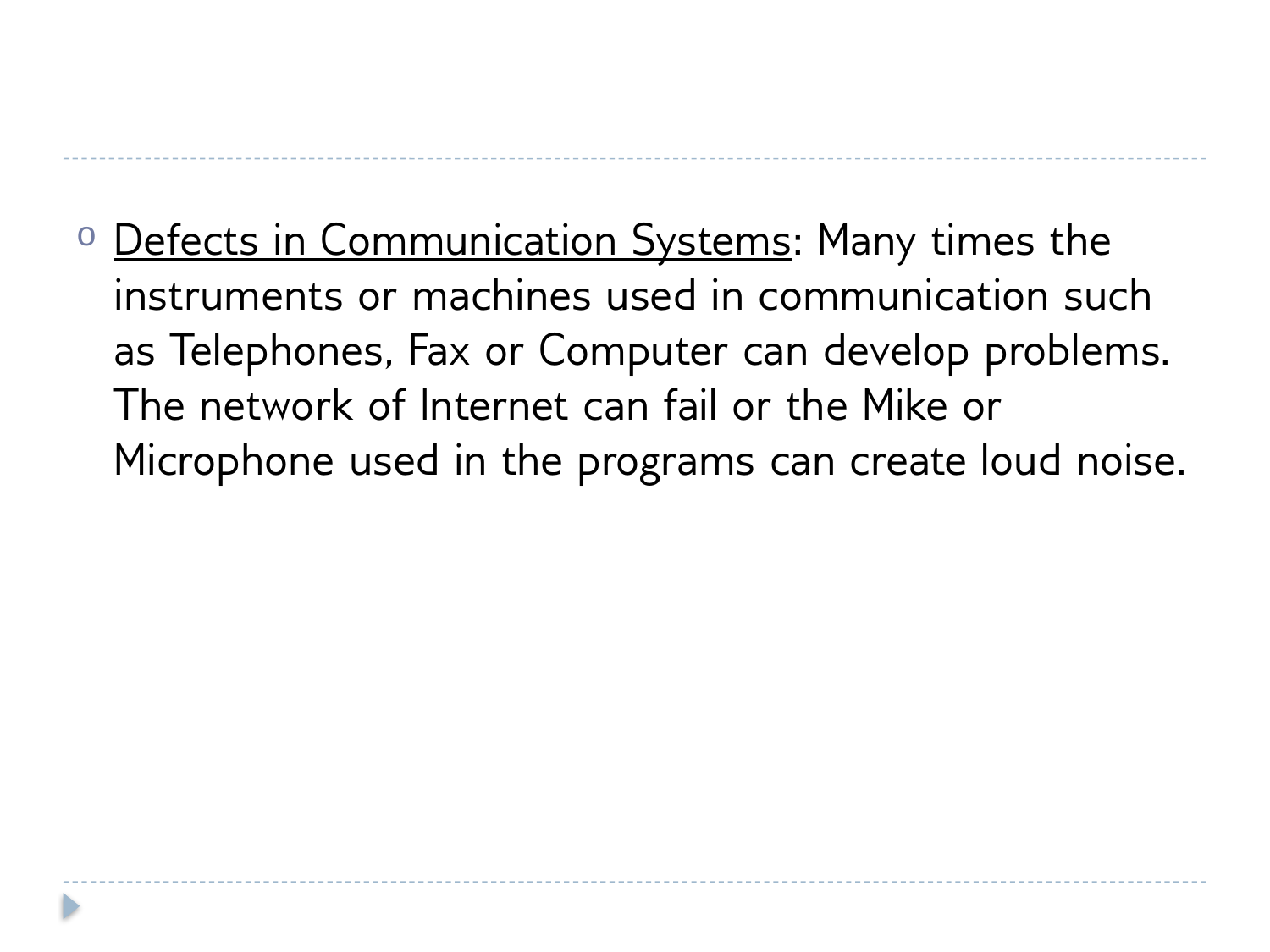

Defects in Communication Systems: Many times the instruments or machines used in communication such as Telephones, Fax or Computer can develop problems. The network of Internet can fail or the Mike or Microphone used in the programs can create loud noise.